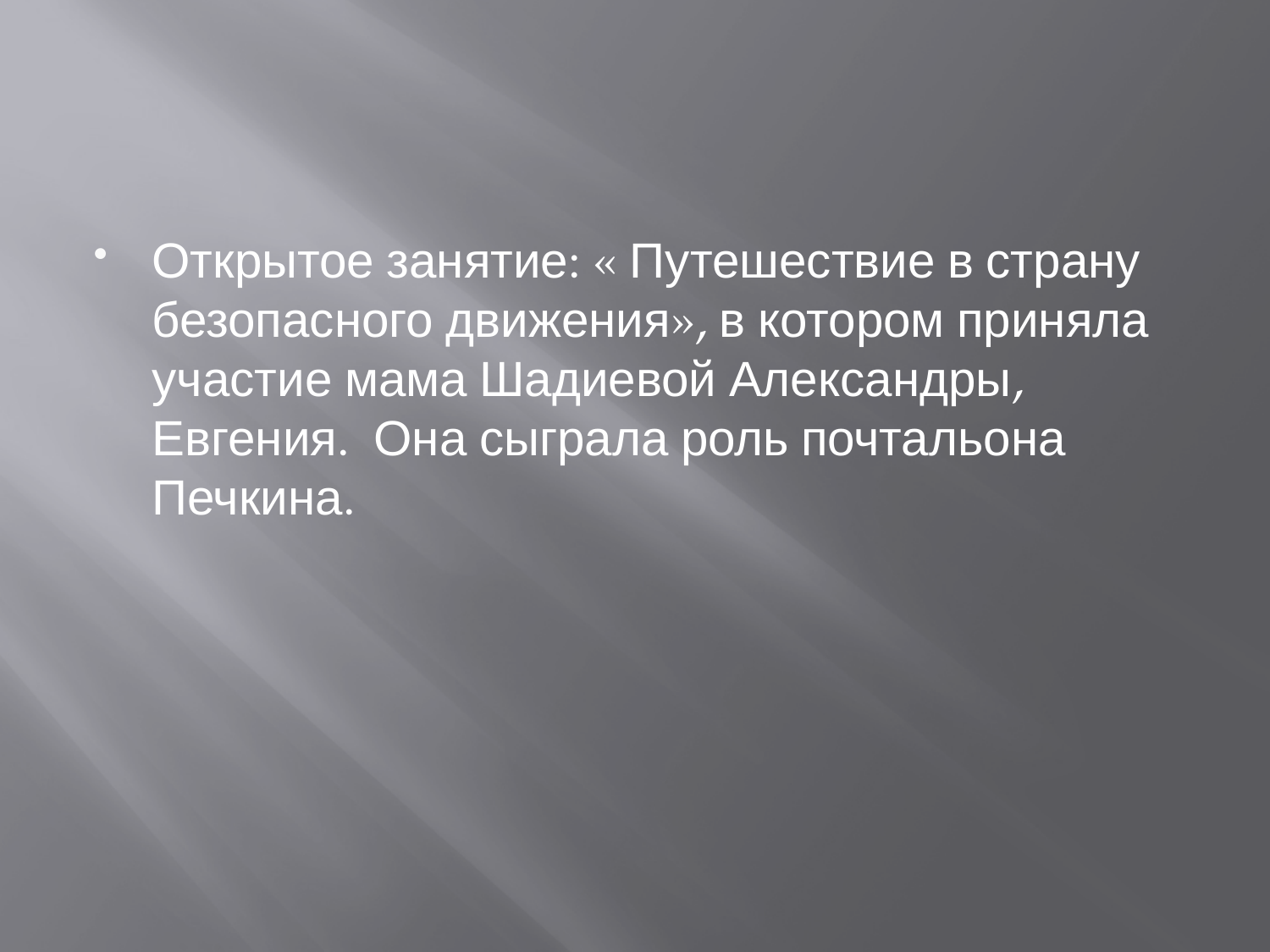

Открытое занятие: « Путешествие в страну безопасного движения», в котором приняла участие мама Шадиевой Александры, Евгения.  Она сыграла роль почтальона Печкина.